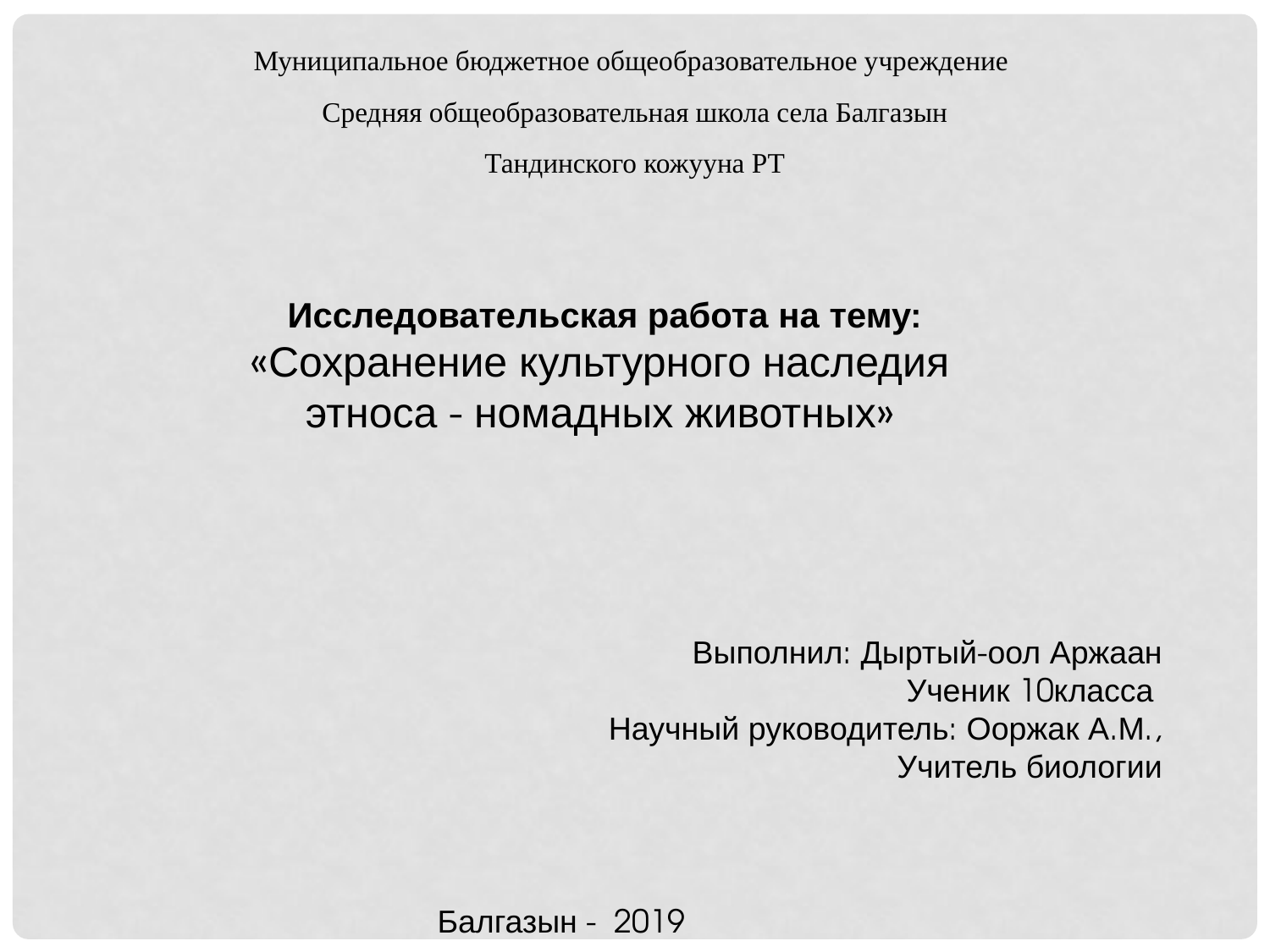

Муниципальное бюджетное общеобразовательное учреждение
Средняя общеобразовательная школа села Балгазын
Тандинского кожууна РТ
 Исследовательская работа на тему:
«Сохранение культурного наследия этноса - номадных животных»

Выполнил: Дыртый-оол Аржаан
Ученик 10класса
Научный руководитель: Ооржак А.М.,
Учитель биологии
Балгазын -  2019